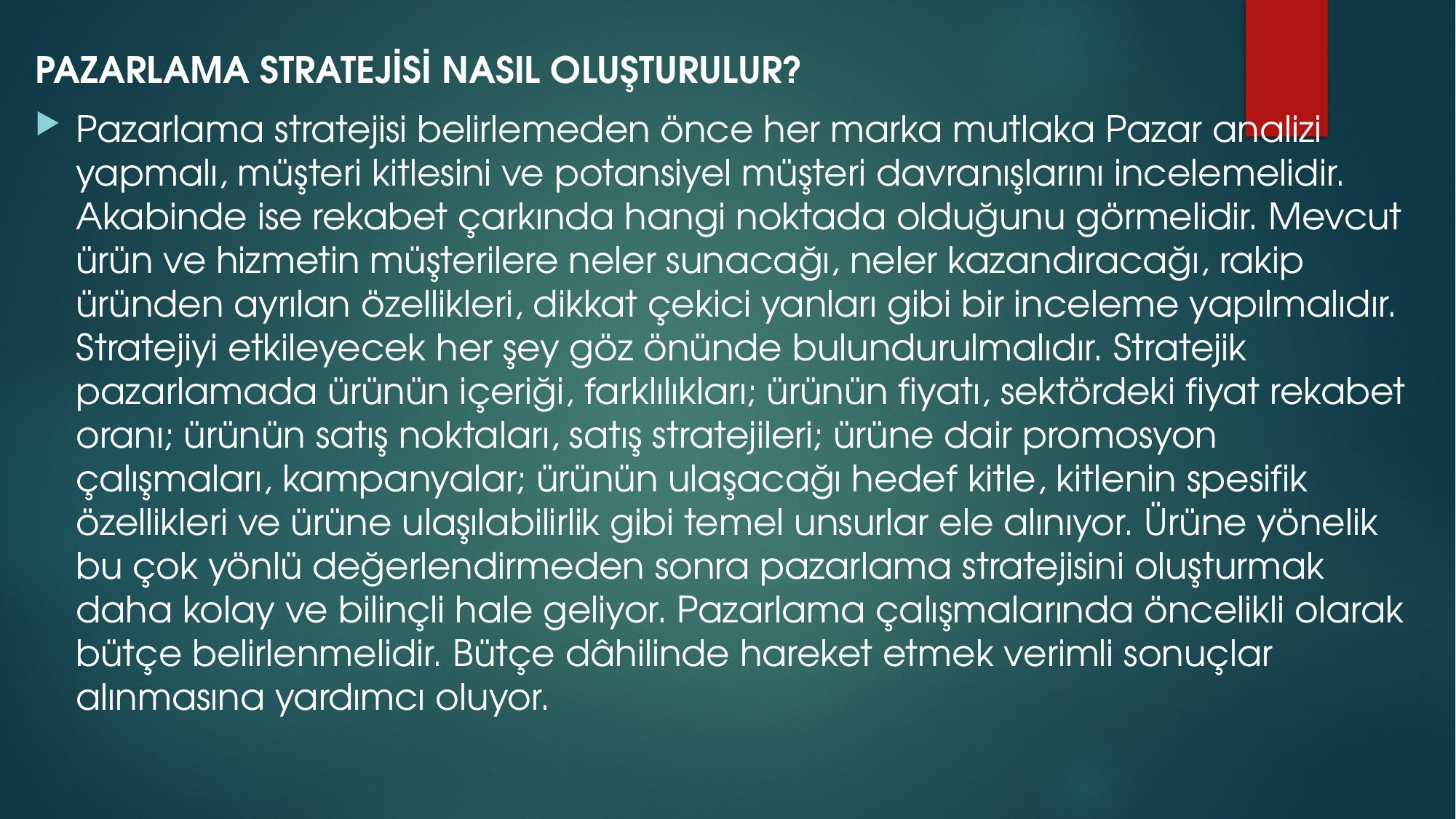

PAZARLAMA STRATEJİSİ NASIL OLUŞTURULUR?
Pazarlama stratejisi belirlemeden önce her marka mutlaka Pazar analizi yapmalı, müşteri kitlesini ve potansiyel müşteri davranışlarını incelemelidir. Akabinde ise rekabet çarkında hangi noktada olduğunu görmelidir. Mevcut ürün ve hizmetin müşterilere neler sunacağı, neler kazandıracağı, rakip üründen ayrılan özellikleri, dikkat çekici yanları gibi bir inceleme yapılmalıdır. Stratejiyi etkileyecek her şey göz önünde bulundurulmalıdır. Stratejik pazarlamada ürünün içeriği, farklılıkları; ürünün fiyatı, sektördeki fiyat rekabet oranı; ürünün satış noktaları, satış stratejileri; ürüne dair promosyon çalışmaları, kampanyalar; ürünün ulaşacağı hedef kitle, kitlenin spesifik özellikleri ve ürüne ulaşılabilirlik gibi temel unsurlar ele alınıyor. Ürüne yönelik bu çok yönlü değerlendirmeden sonra pazarlama stratejisini oluşturmak daha kolay ve bilinçli hale geliyor. Pazarlama çalışmalarında öncelikli olarak bütçe belirlenmelidir. Bütçe dâhilinde hareket etmek verimli sonuçlar alınmasına yardımcı oluyor.